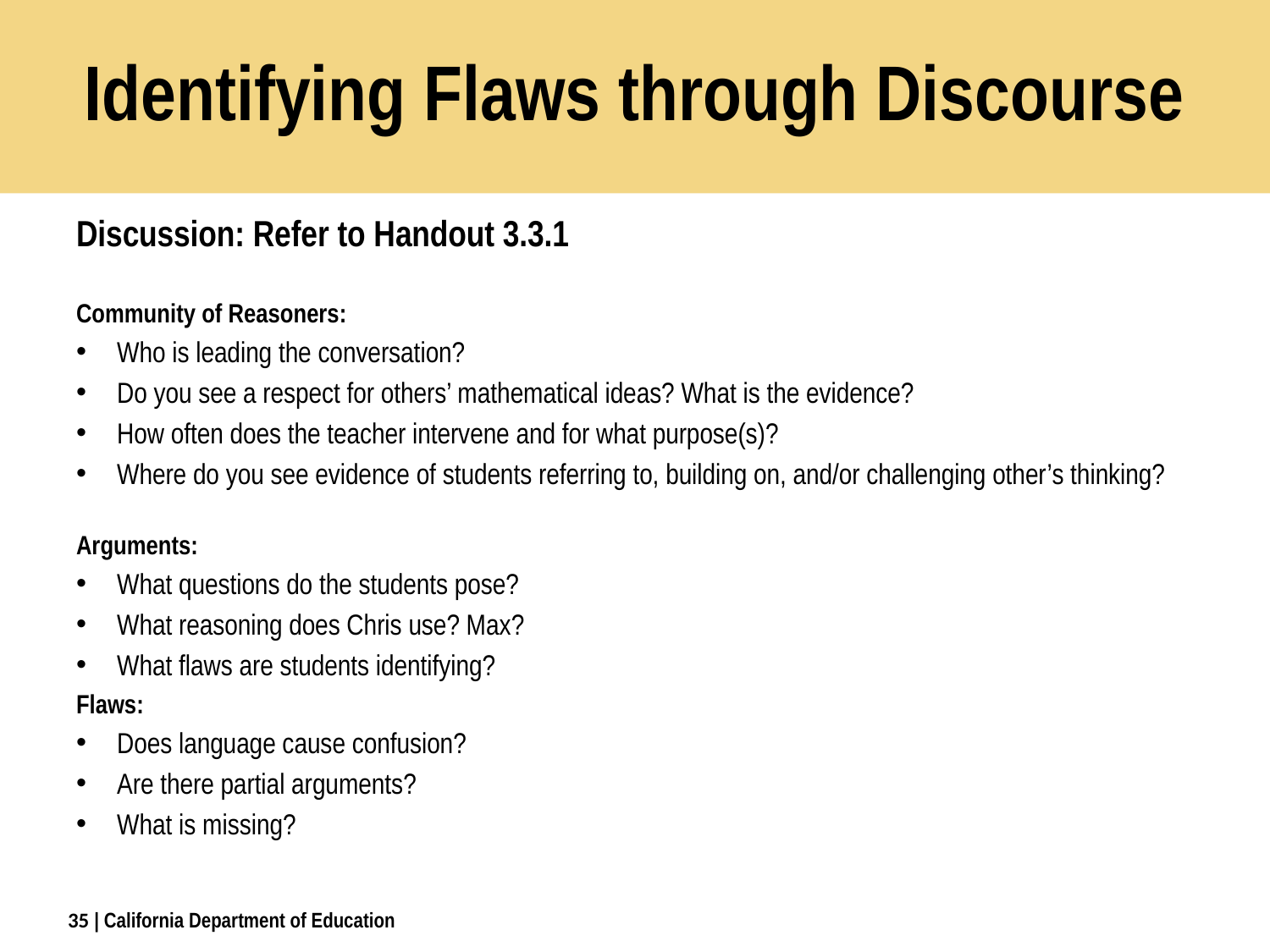

# Identifying Flaws through Discourse
Discussion: Refer to Handout 3.3.1

Community of Reasoners:
Who is leading the conversation?
Do you see a respect for others’ mathematical ideas? What is the evidence?
How often does the teacher intervene and for what purpose(s)?
Where do you see evidence of students referring to, building on, and/or challenging other’s thinking?

Arguments:
What questions do the students pose?
What reasoning does Chris use? Max?
What flaws are students identifying?
Flaws:
Does language cause confusion?
Are there partial arguments?
What is missing?

35
| California Department of Education